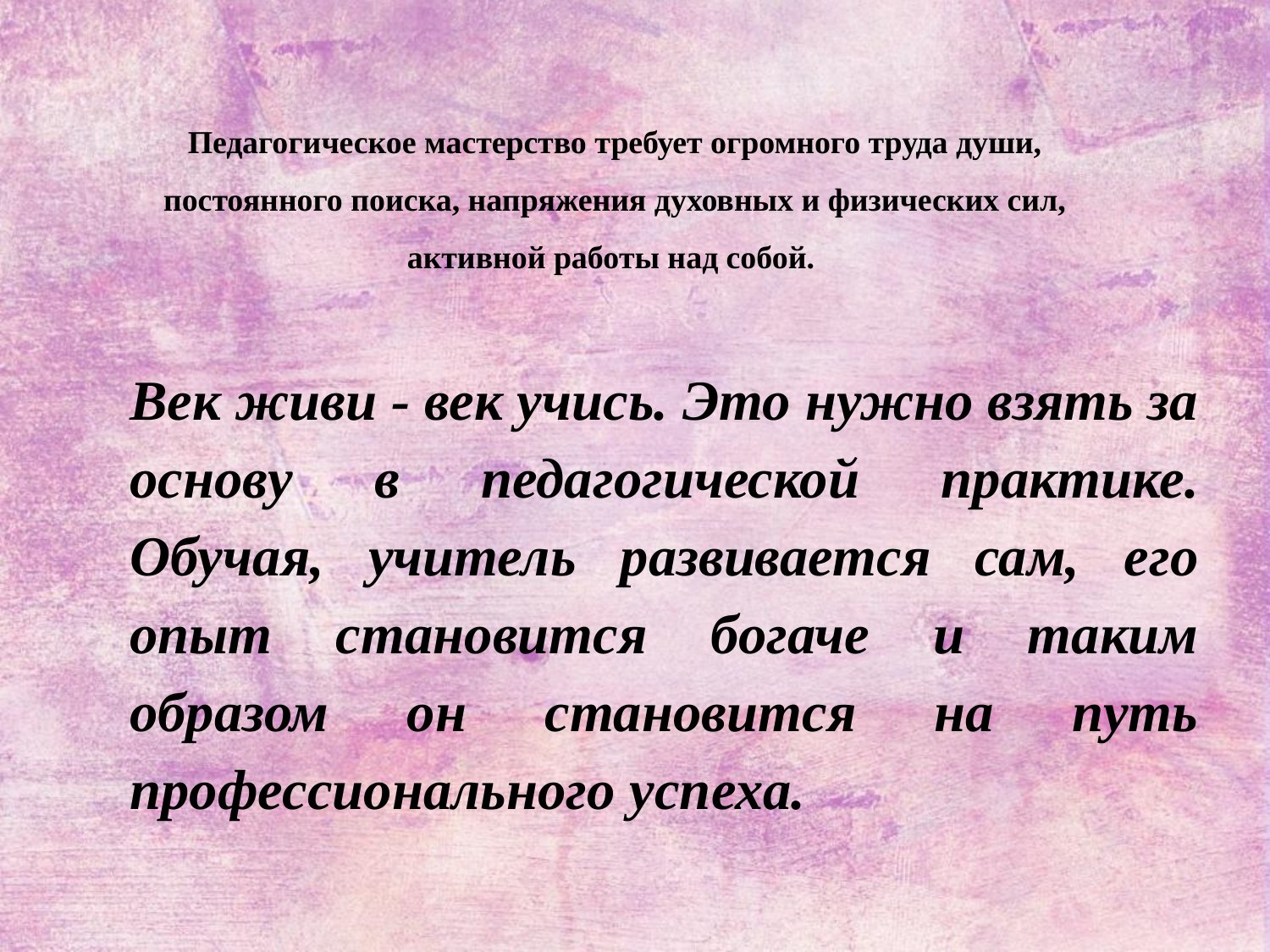

# Педагогическое мастерство требует огромного труда души, постоянного поиска, напряжения духовных и физических сил, активной работы над собой.

Век живи - век учись. Это нужно взять за основу в педагогической практике. Обучая, учитель развивается сам, его опыт становится богаче и таким образом он становится на путь профессионального успеха.